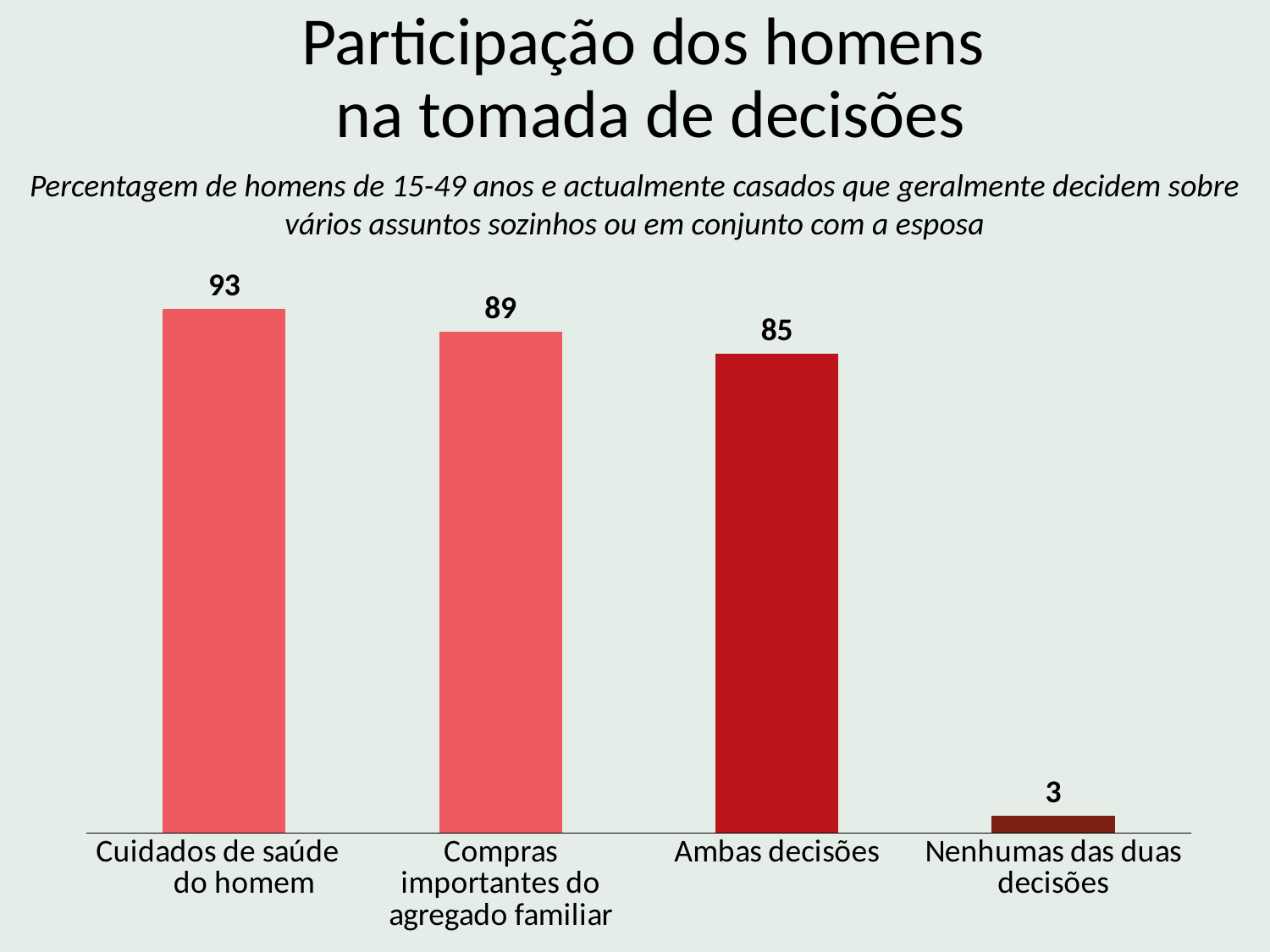

Participação dos homens
na tomada de decisões
Percentagem de homens de 15-49 anos e actualmente casados que geralmente decidem sobre vários assuntos sozinhos ou em conjunto com a esposa

### Chart

| Category | Column1 |
|---|---|
| Cuidados de saúde         do homem | 93.0 |
| Compras importantes do agregado familiar | 89.0 |
| Ambas decisões | 85.0 |
| Nenhumas das duas decisões | 3.0 |